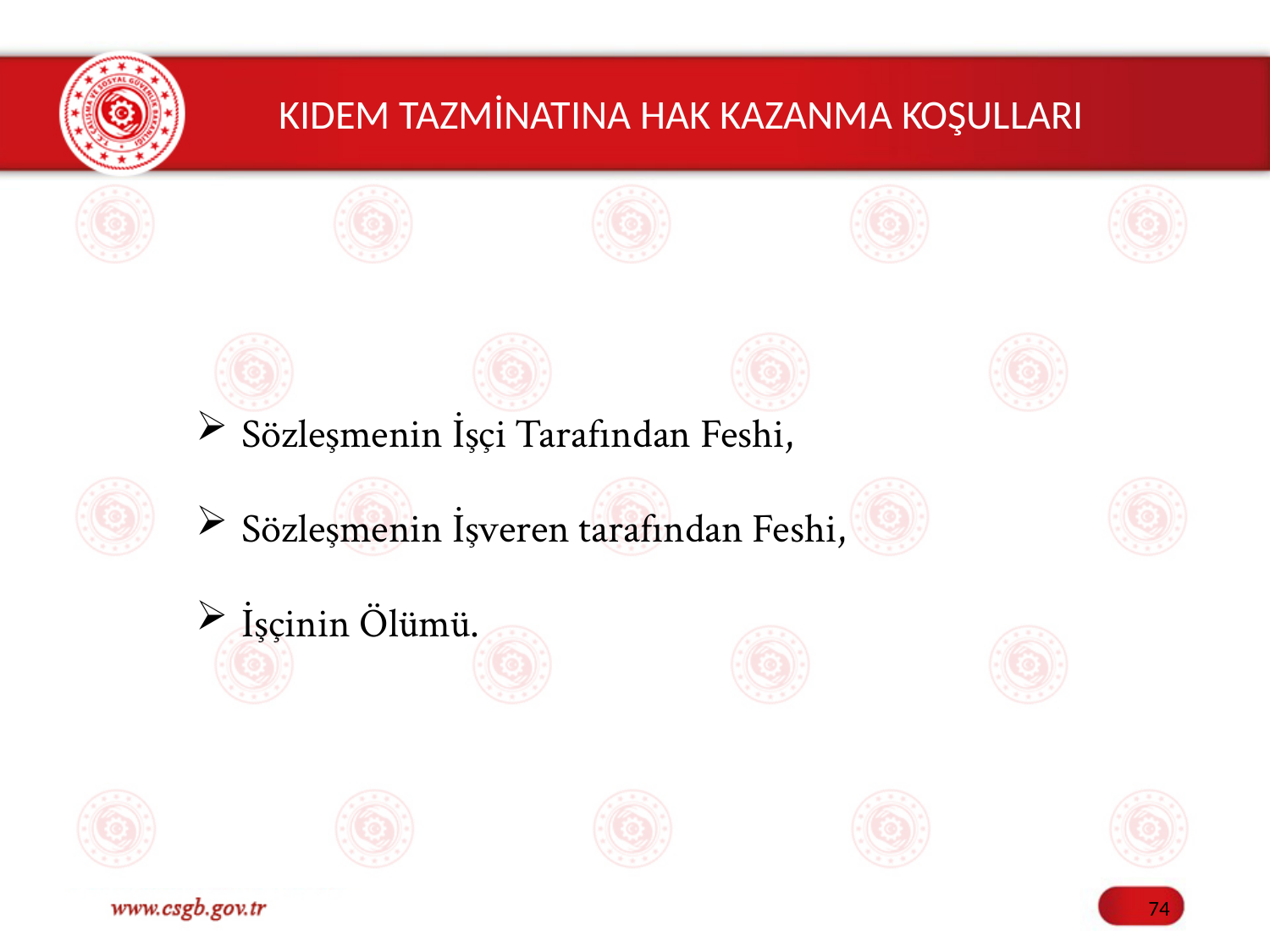

KIDEM TAZMİNATINA HAK KAZANMA KOŞULLARI

Sözleşmenin İşçi Tarafından Feshi,

Sözleşmenin İşveren tarafından Feshi,

İşçinin Ölümü.

74